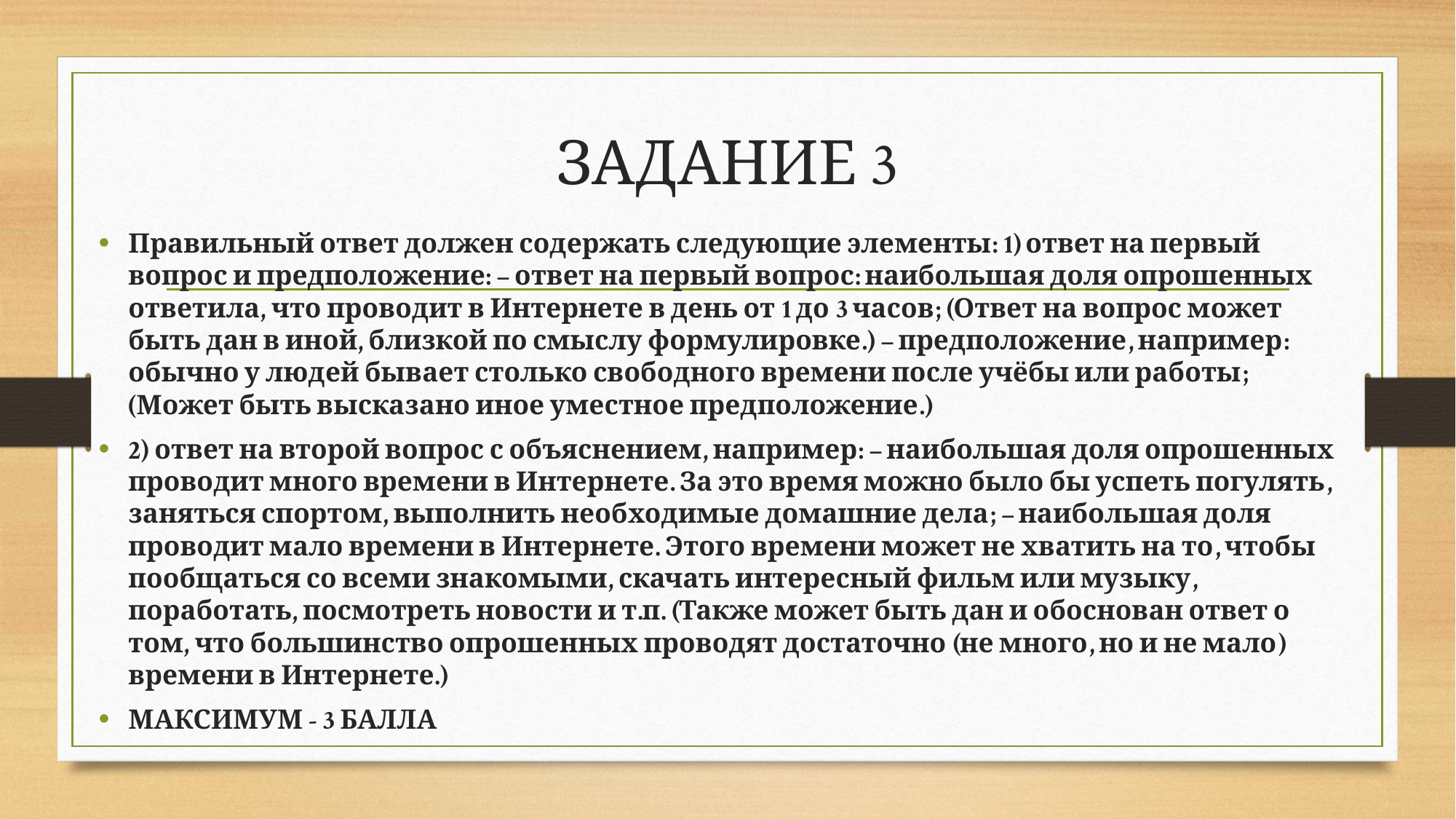

# ЗАДАНИЕ 3
Правильный ответ должен содержать следующие элементы: 1) ответ на первый вопрос и предположение: – ответ на первый вопрос: наибольшая доля опрошенных ответила, что проводит в Интернете в день от 1 до 3 часов; (Ответ на вопрос может быть дан в иной, близкой по смыслу формулировке.) – предположение, например: обычно у людей бывает столько свободного времени после учёбы или работы; (Может быть высказано иное уместное предположение.)
2) ответ на второй вопрос с объяснением, например: – наибольшая доля опрошенных проводит много времени в Интернете. За это время можно было бы успеть погулять, заняться спортом, выполнить необходимые домашние дела; – наибольшая доля проводит мало времени в Интернете. Этого времени может не хватить на то, чтобы пообщаться со всеми знакомыми, скачать интересный фильм или музыку, поработать, посмотреть новости и т.п. (Также может быть дан и обоснован ответ о том, что большинство опрошенных проводят достаточно (не много, но и не мало) времени в Интернете.)
МАКСИМУМ - 3 БАЛЛА